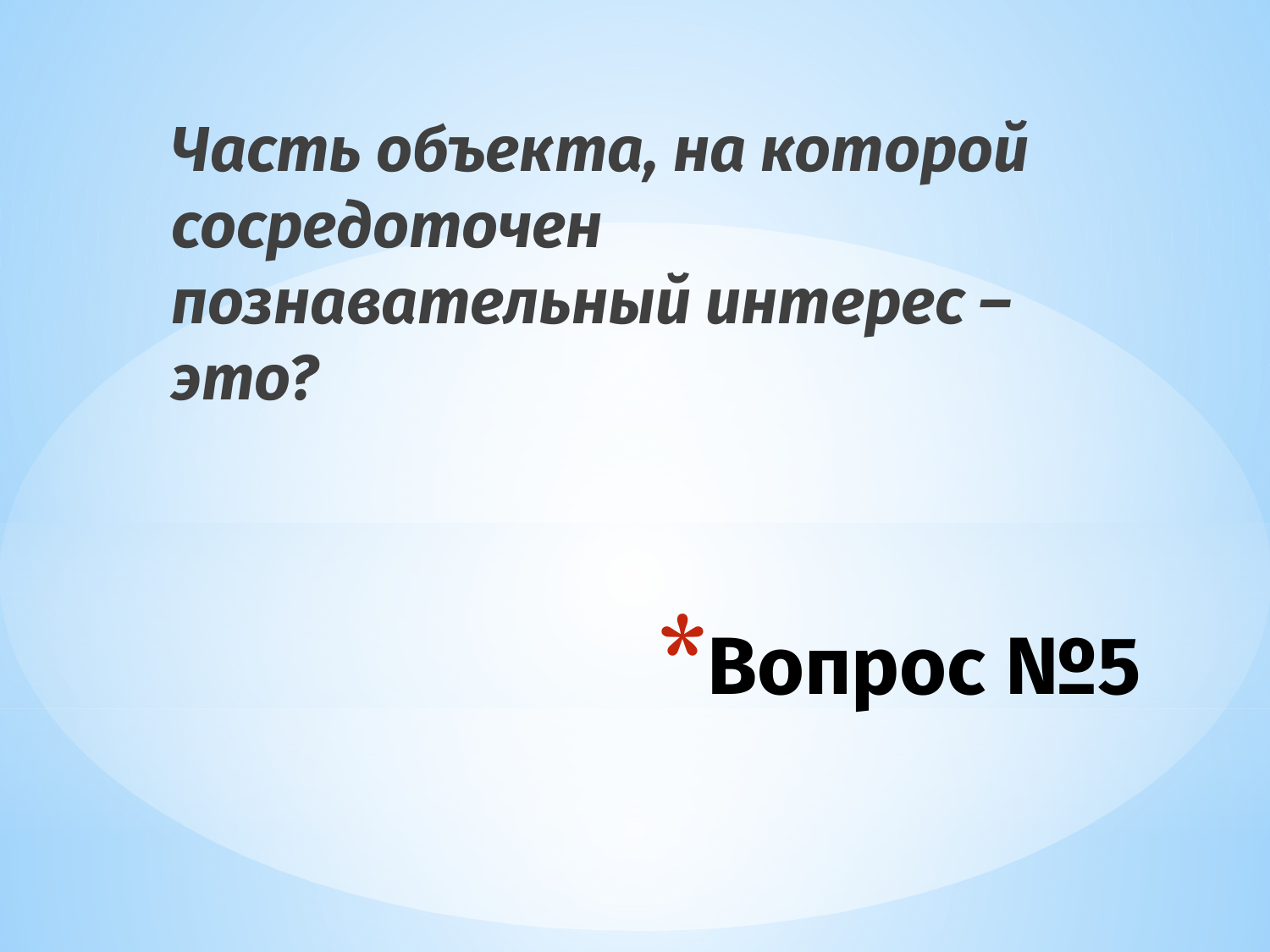

Часть объекта, на которой сосредоточен познавательный интерес – это?
# Вопрос №5